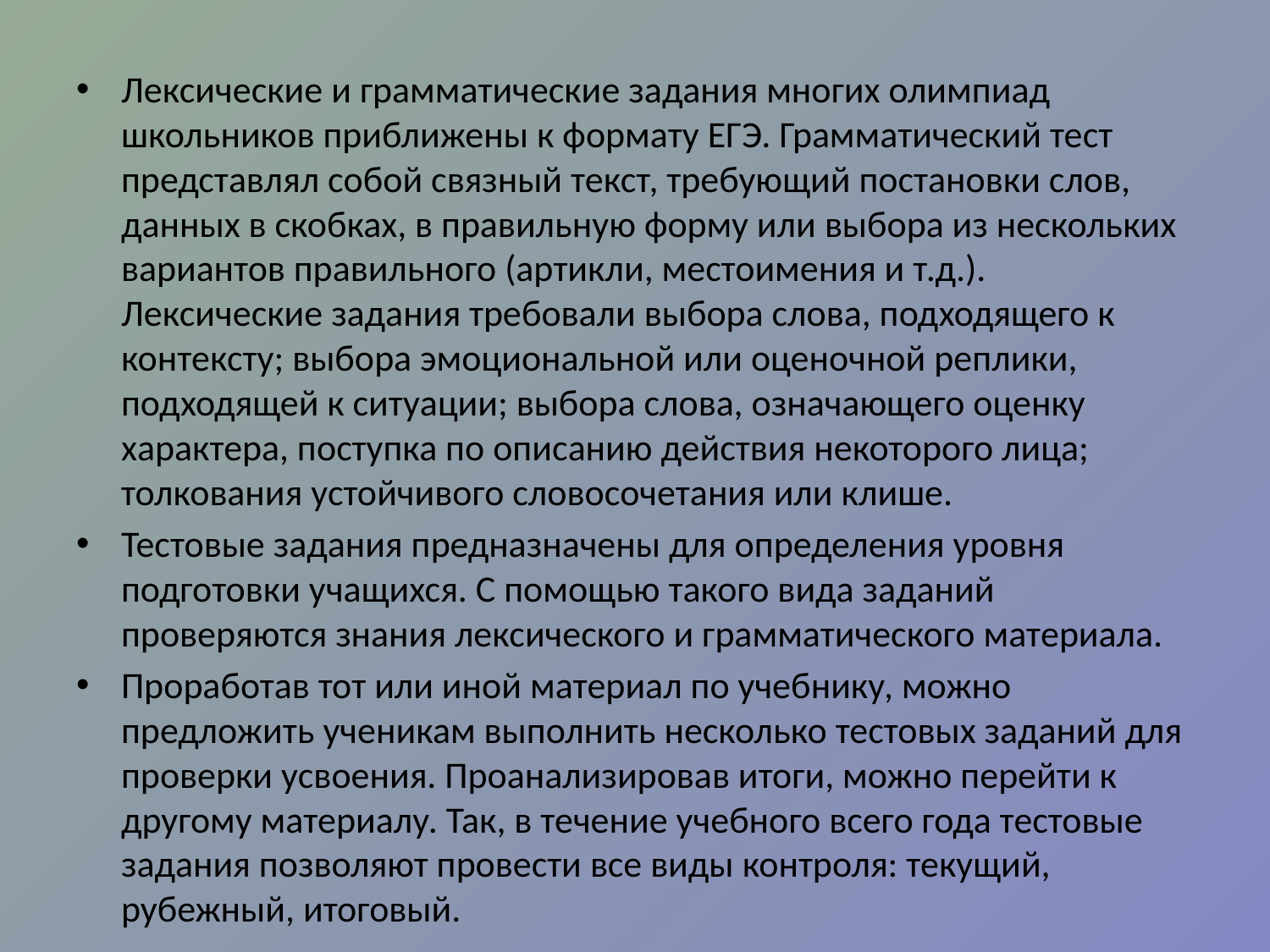

#
Лексические и грамматические задания многих олимпиад школьников приближены к формату ЕГЭ. Грамматический тест представлял собой связный текст, требующий постановки слов, данных в скобках, в правильную форму или выбора из нескольких вариантов правильного (артикли, местоимения и т.д.). Лексические задания требовали выбора слова, подходящего к контексту; выбора эмоциональной или оценочной реплики, подходящей к ситуации; выбора слова, означающего оценку характера, поступка по описанию действия некоторого лица; толкования устойчивого словосочетания или клише.
Тестовые задания предназначены для определения уровня подготовки учащихся. С помощью такого вида заданий проверяются знания лексического и грамматического материала.
Проработав тот или иной материал по учебнику, можно предложить ученикам выполнить несколько тестовых заданий для проверки усвоения. Проанализировав итоги, можно перейти к другому материалу. Так, в течение учебного всего года тестовые задания позволяют провести все виды контроля: текущий, рубежный, итоговый.